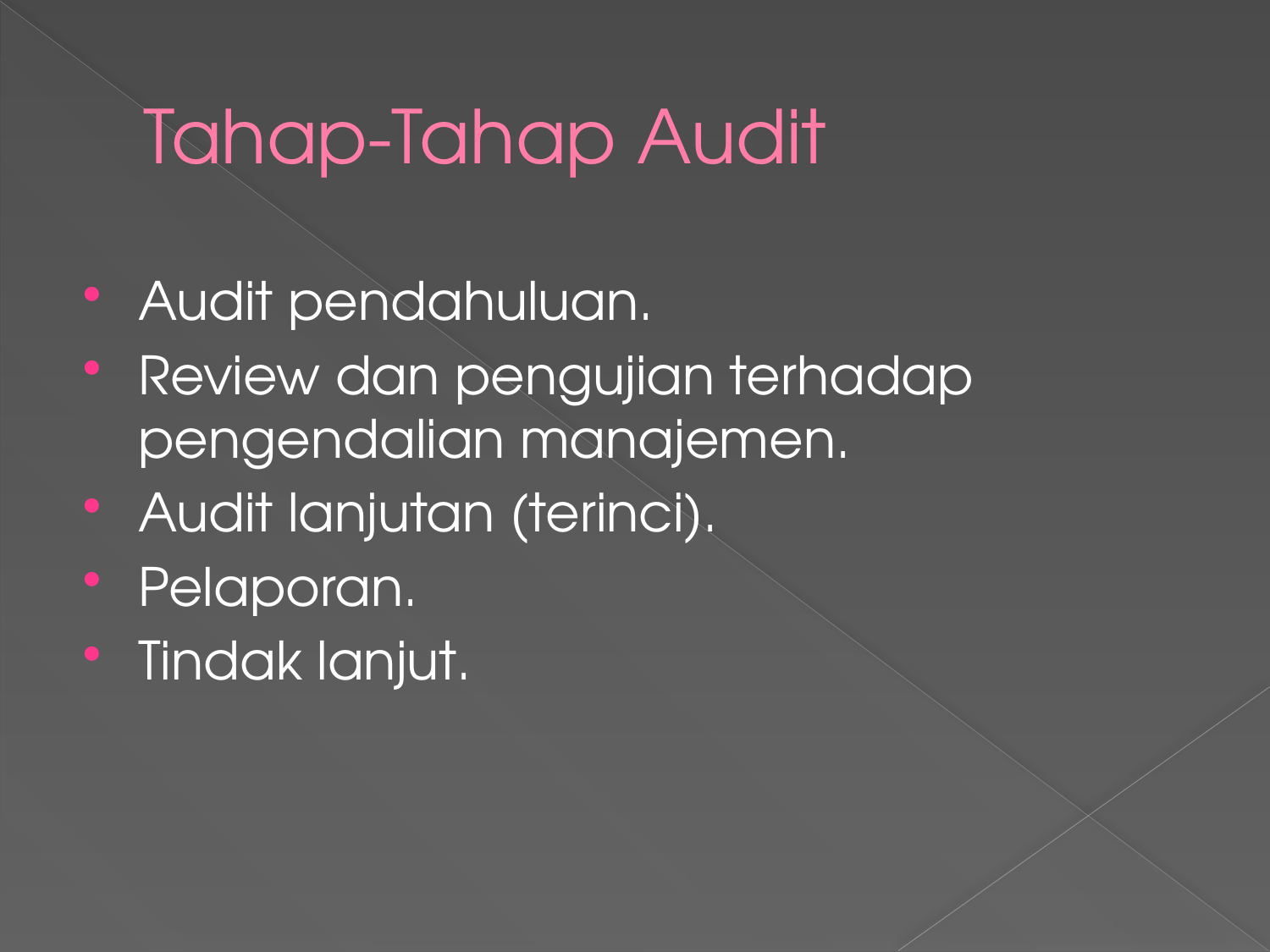

# Tahap-Tahap Audit
Audit pendahuluan.
Review dan pengujian terhadap pengendalian manajemen.
Audit lanjutan (terinci).
Pelaporan.
Tindak lanjut.